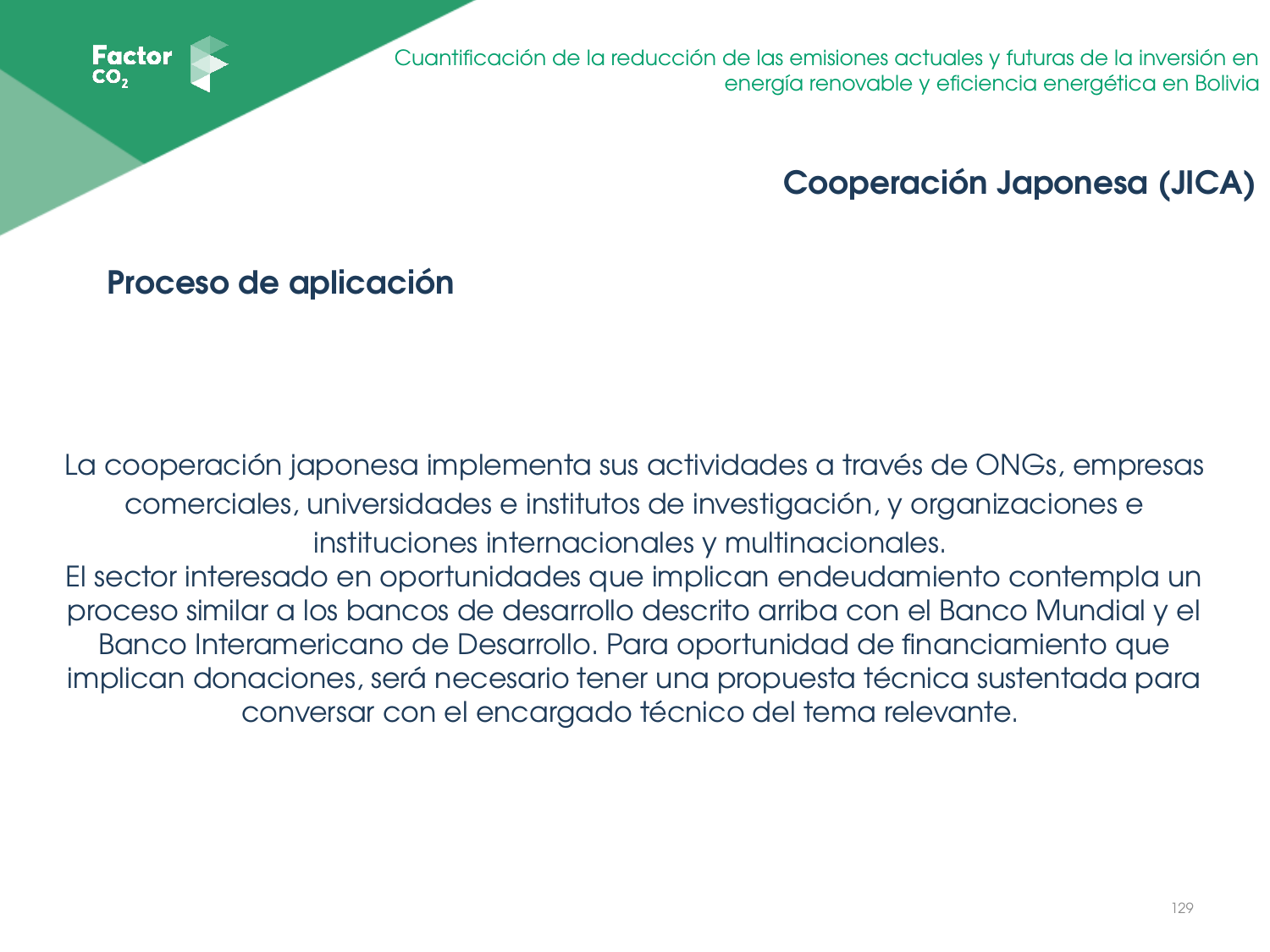

Cooperación Japonesa (JICA)
Proceso de aplicación
La cooperación japonesa implementa sus actividades a través de ONGs, empresas comerciales, universidades e institutos de investigación, y organizaciones e instituciones internacionales y multinacionales.
El sector interesado en oportunidades que implican endeudamiento contempla un proceso similar a los bancos de desarrollo descrito arriba con el Banco Mundial y el Banco Interamericano de Desarrollo. Para oportunidad de financiamiento que implican donaciones, será necesario tener una propuesta técnica sustentada para conversar con el encargado técnico del tema relevante.
129